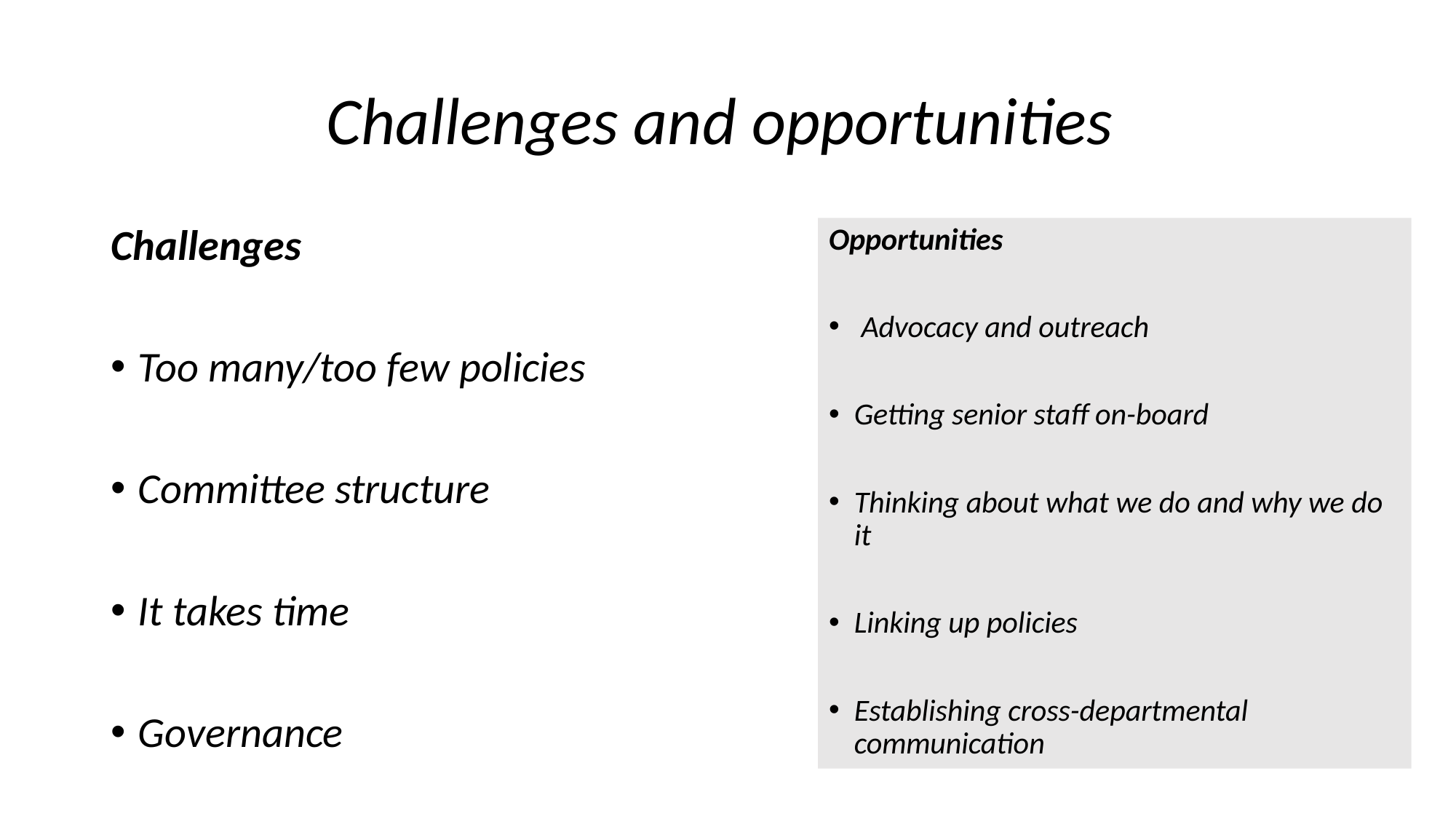

# Challenges and opportunities
Challenges

Too many/too few policies

Committee structure

It takes time

Governance

Opportunities

 Advocacy and outreach

Getting senior staff on-board

Thinking about what we do and why we do it

Linking up policies

Establishing cross-departmental communication